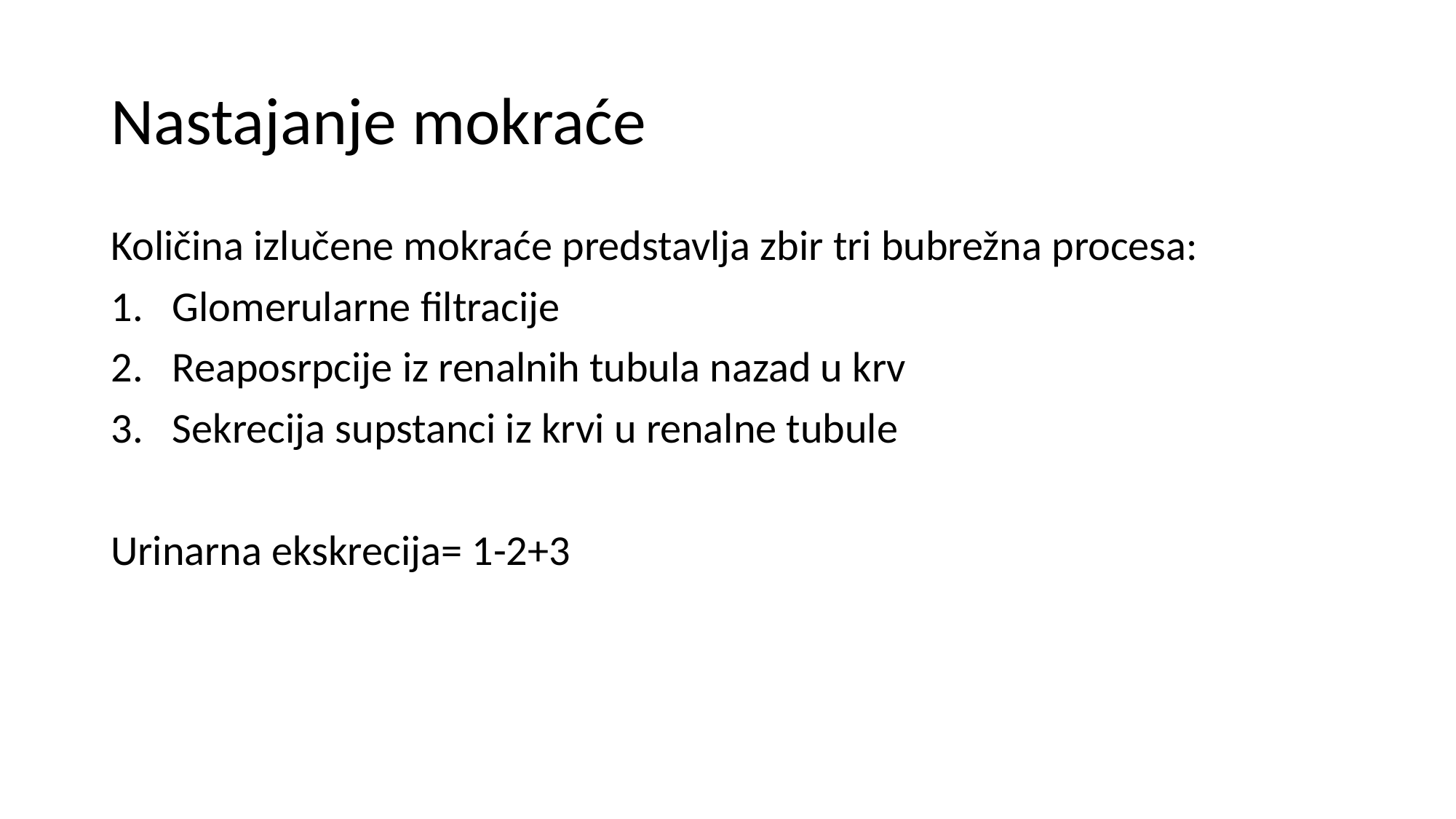

# Nastajanje mokraće
Količina izlučene mokraće predstavlja zbir tri bubrežna procesa:
Glomerularne filtracije
Reaposrpcije iz renalnih tubula nazad u krv
Sekrecija supstanci iz krvi u renalne tubule

Urinarna ekskrecija= 1-2+3